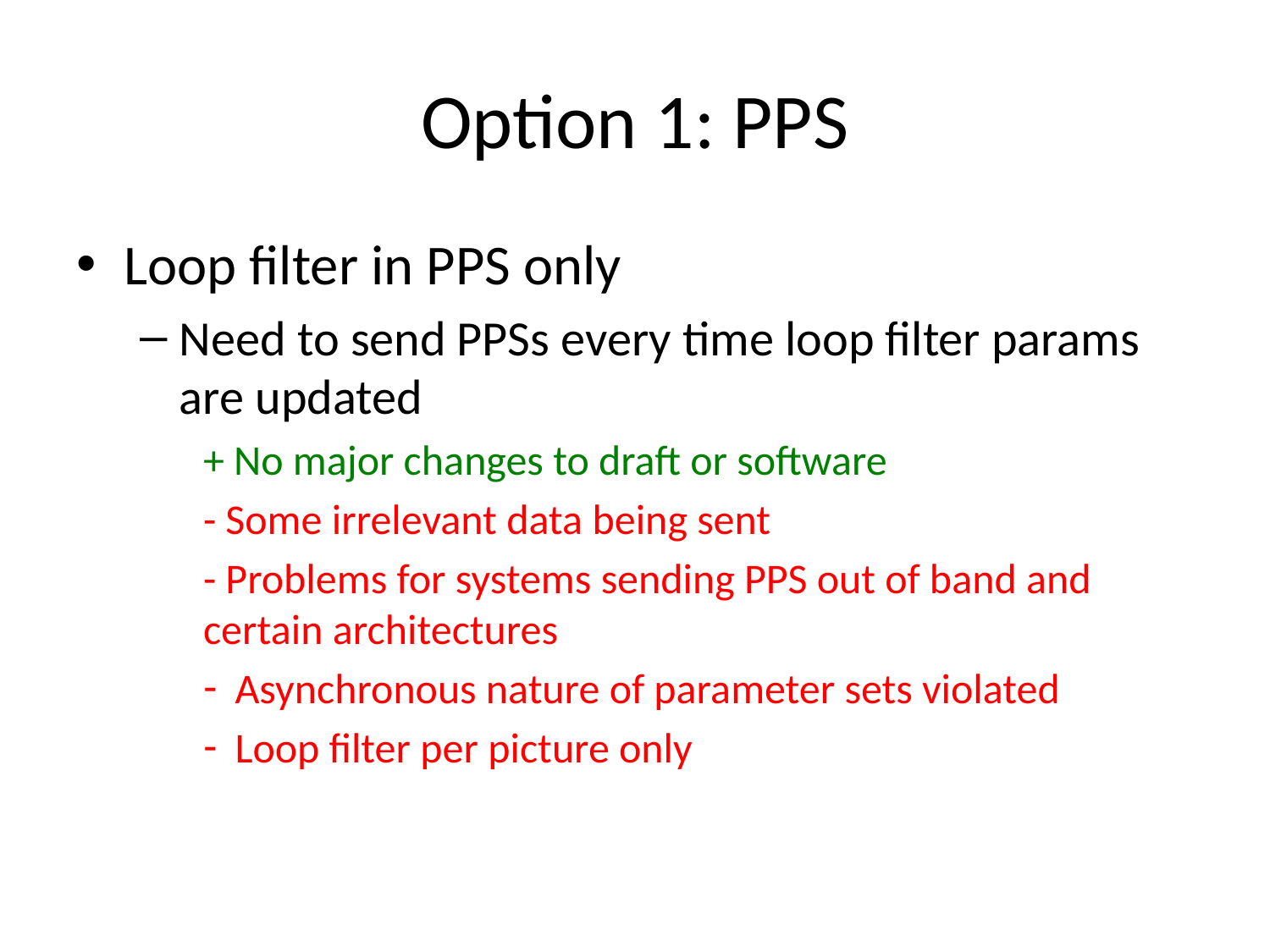

# Option 1: PPS
Loop filter in PPS only
Need to send PPSs every time loop filter params are updated
+ No major changes to draft or software
- Some irrelevant data being sent
- Problems for systems sending PPS out of band and certain architectures
Asynchronous nature of parameter sets violated
Loop filter per picture only